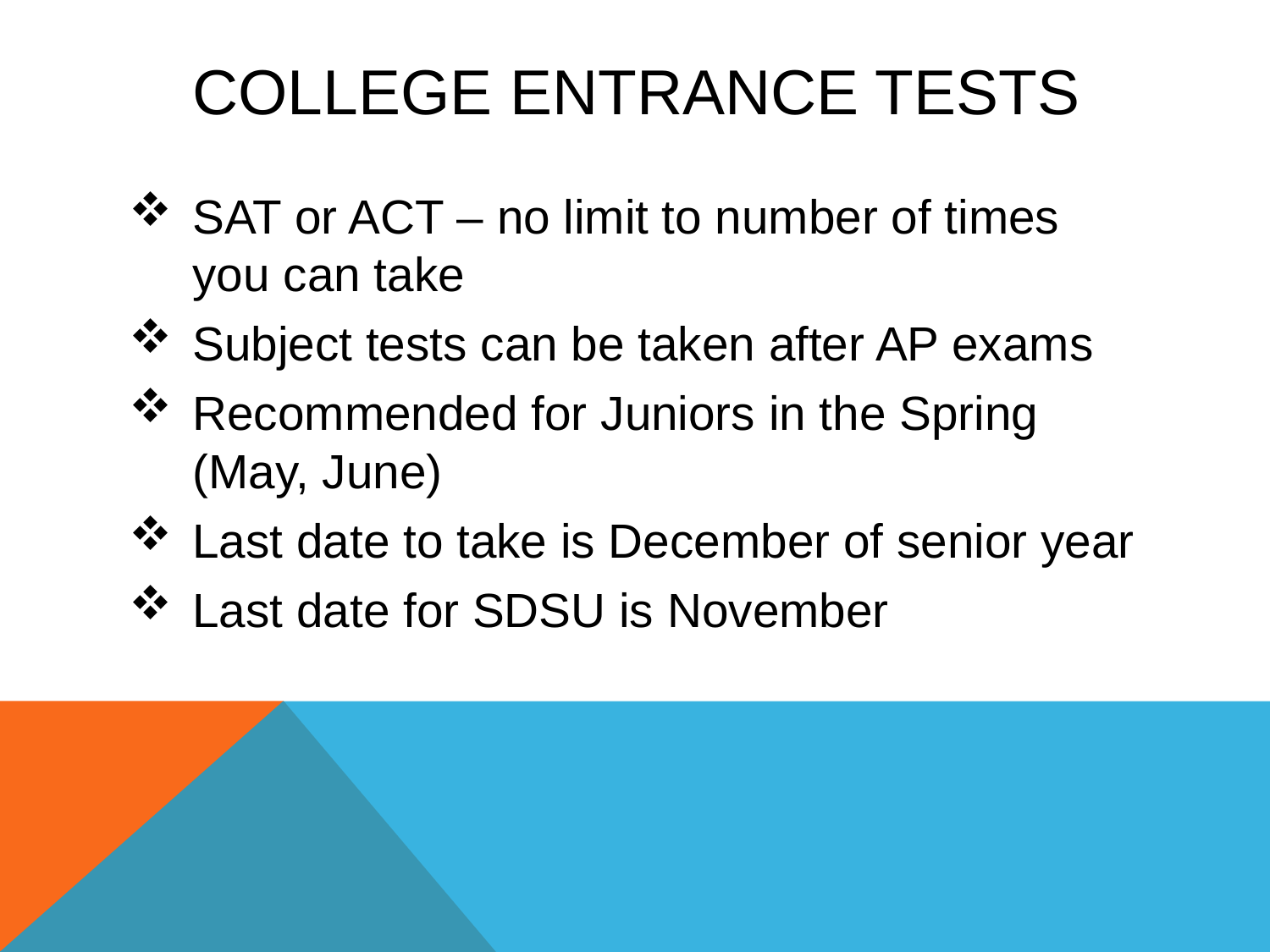

# COLLEGE ENTRANCE TESTS
SAT or ACT – no limit to number of times you can take
Subject tests can be taken after AP exams
Recommended for Juniors in the Spring (May, June)
Last date to take is December of senior year
Last date for SDSU is November